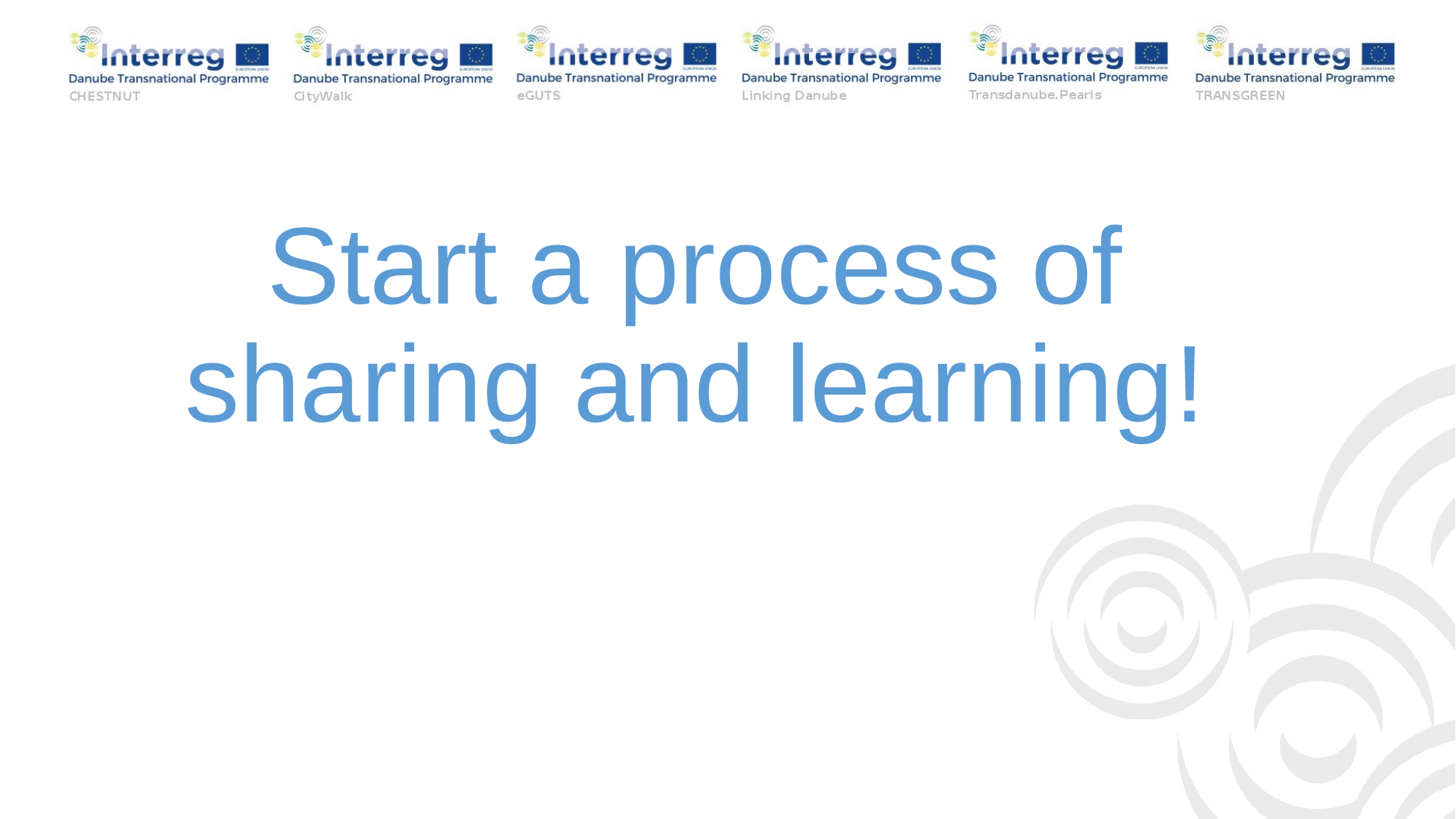

Start a process of sharing and learning!